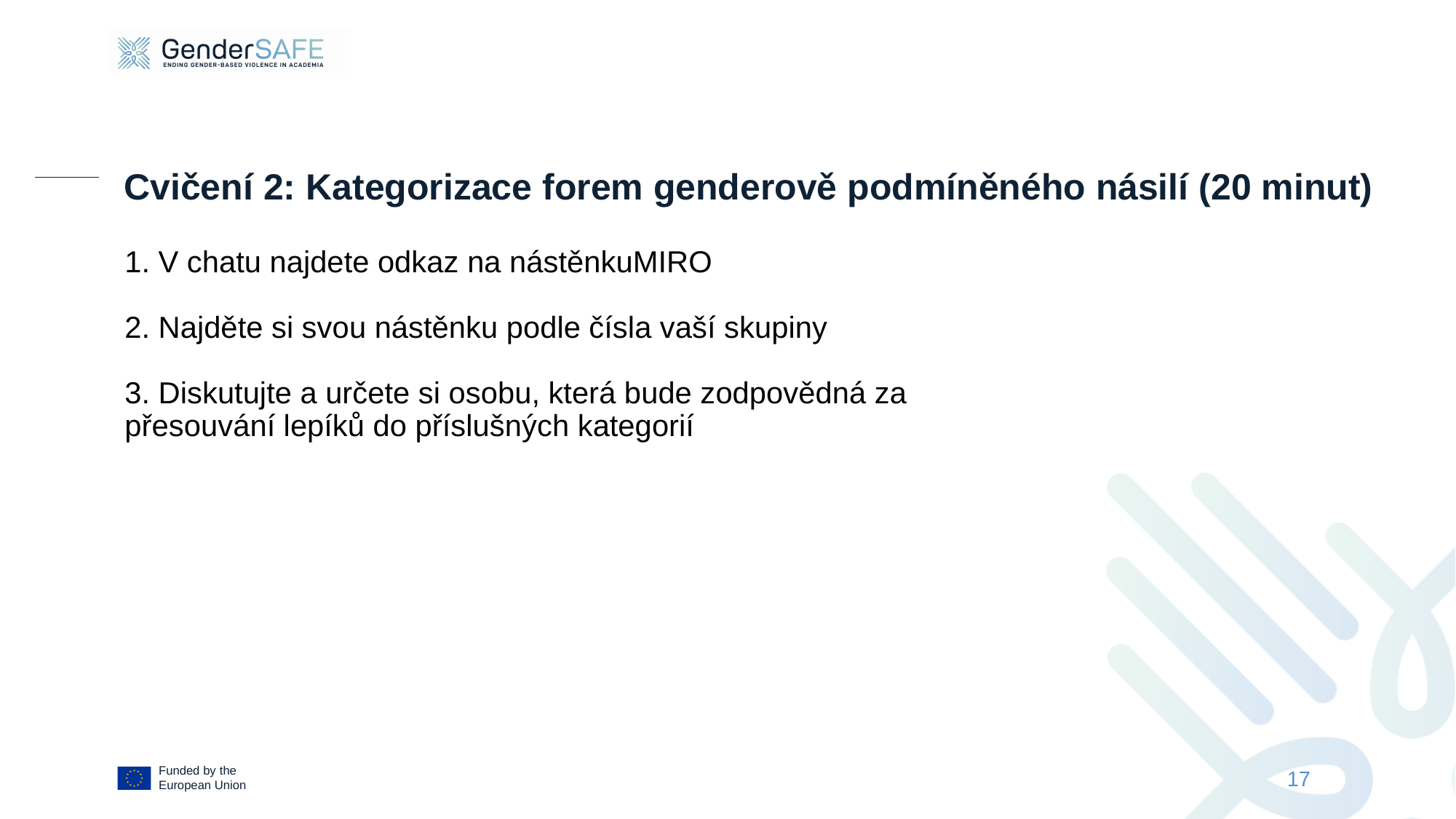

Cvičení 2: Kategorizace forem genderově podmíněného násilí (20 minut)
# 1. V chatu najdete odkaz na nástěnkuMIRO 2. Najděte si svou nástěnku podle čísla vaší skupiny 3. Diskutujte a určete si osobu, která bude zodpovědná za přesouvání lepíků do příslušných kategorií
17